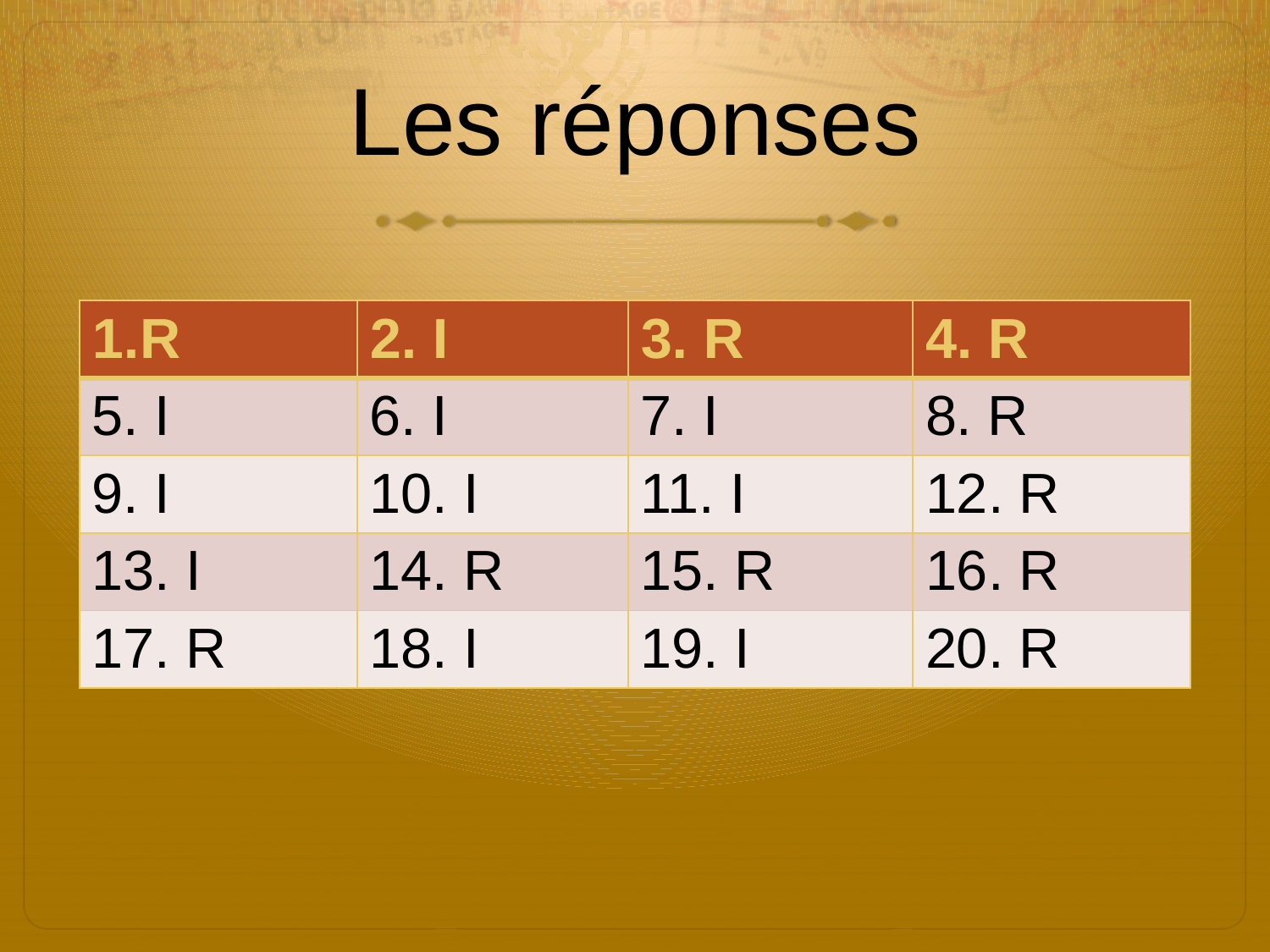

# Les réponses
| R | 2. I | 3. R | 4. R |
| --- | --- | --- | --- |
| 5. I | 6. I | 7. I | 8. R |
| 9. I | 10. I | 11. I | 12. R |
| 13. I | 14. R | 15. R | 16. R |
| 17. R | 18. I | 19. I | 20. R |